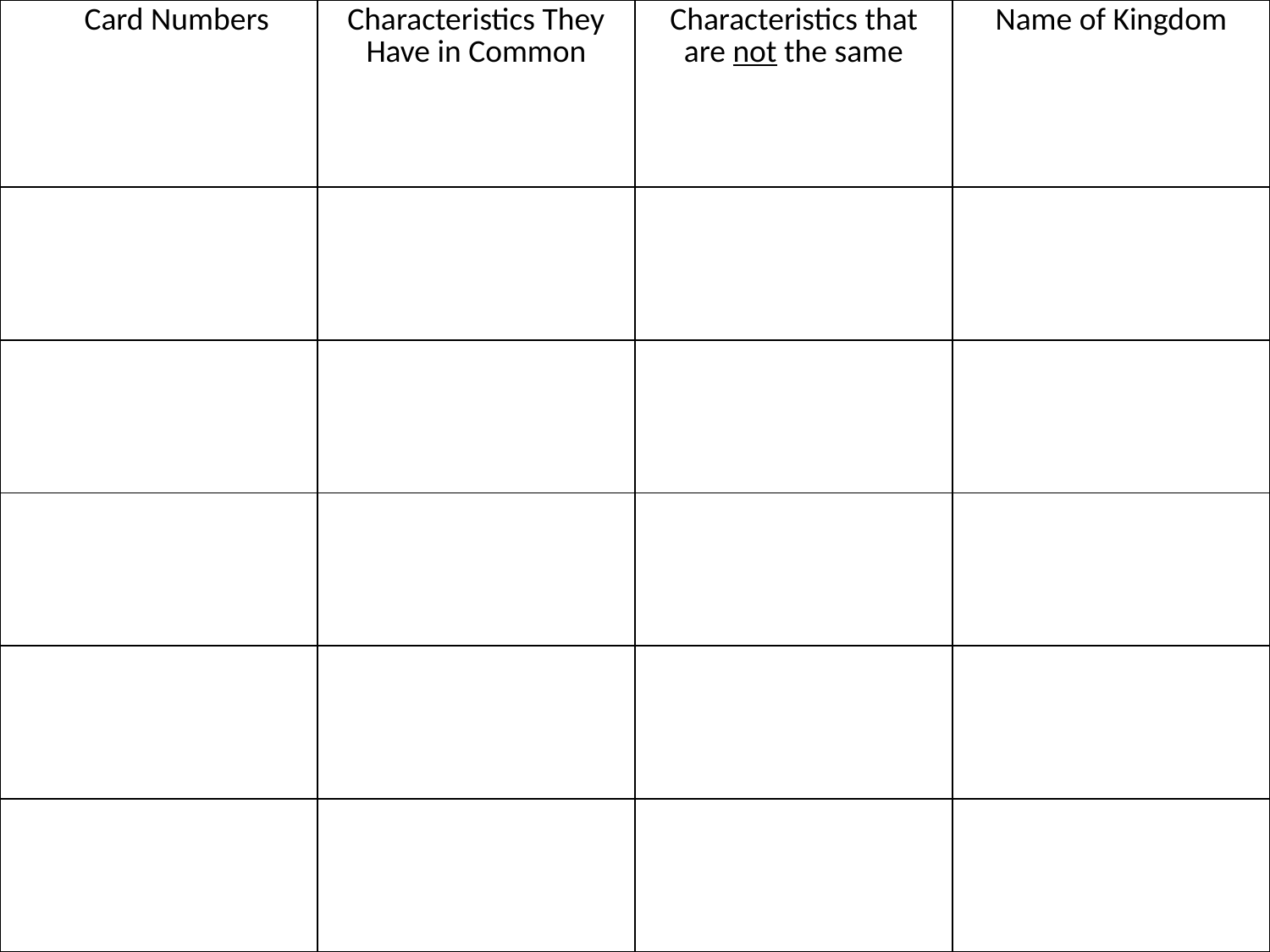

| Card Numbers | Characteristics They Have in Common | Characteristics that are not the same | Name of Kingdom |
| --- | --- | --- | --- |
|  |  |  |  |
|  |  |  |  |
|  |  |  |  |
|  |  |  |  |
|  |  |  |  |